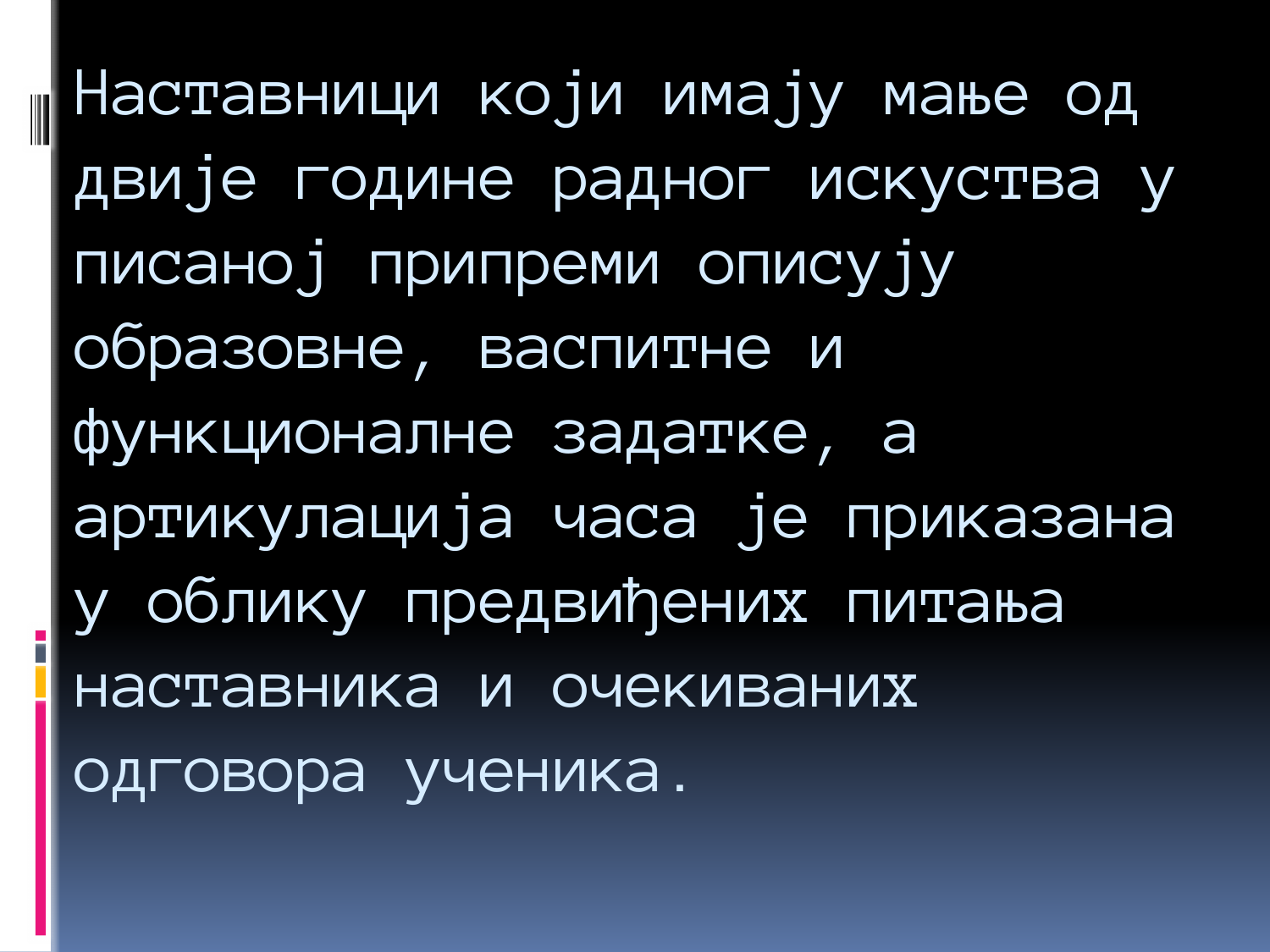

# Наставници који имају мање од двије године радног искуства у писаној припреми описују образовне, васпитне и функционалне задатке, а артикулација часа је приказана у облику предвиђених питања наставника и очекиваних одговора ученика.